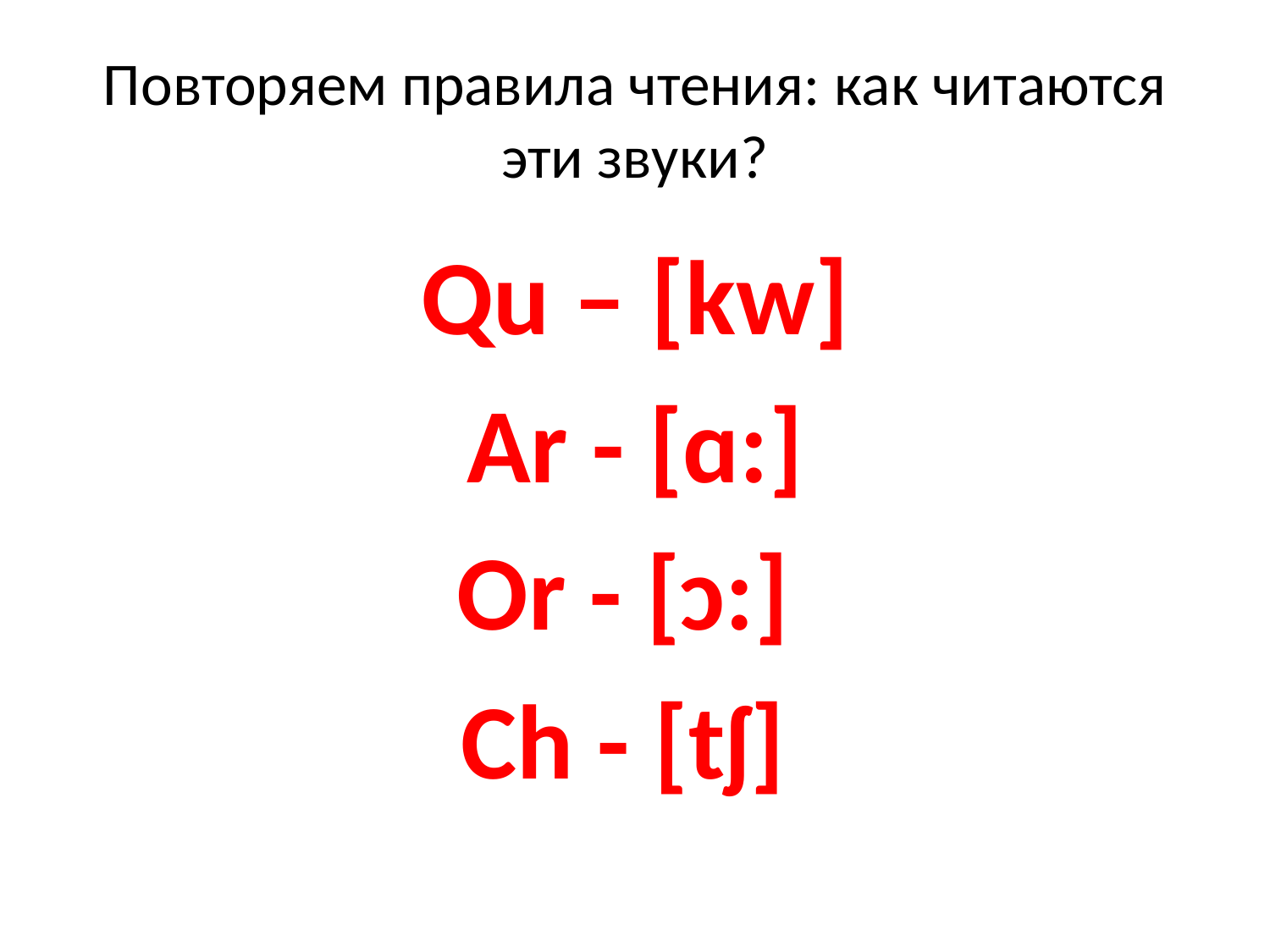

# Повторяем правила чтения: как читаются эти звуки?
Qu – [kw]
Ar - [ɑ:]
Or - [ɔ:]
Ch - [tʃ]